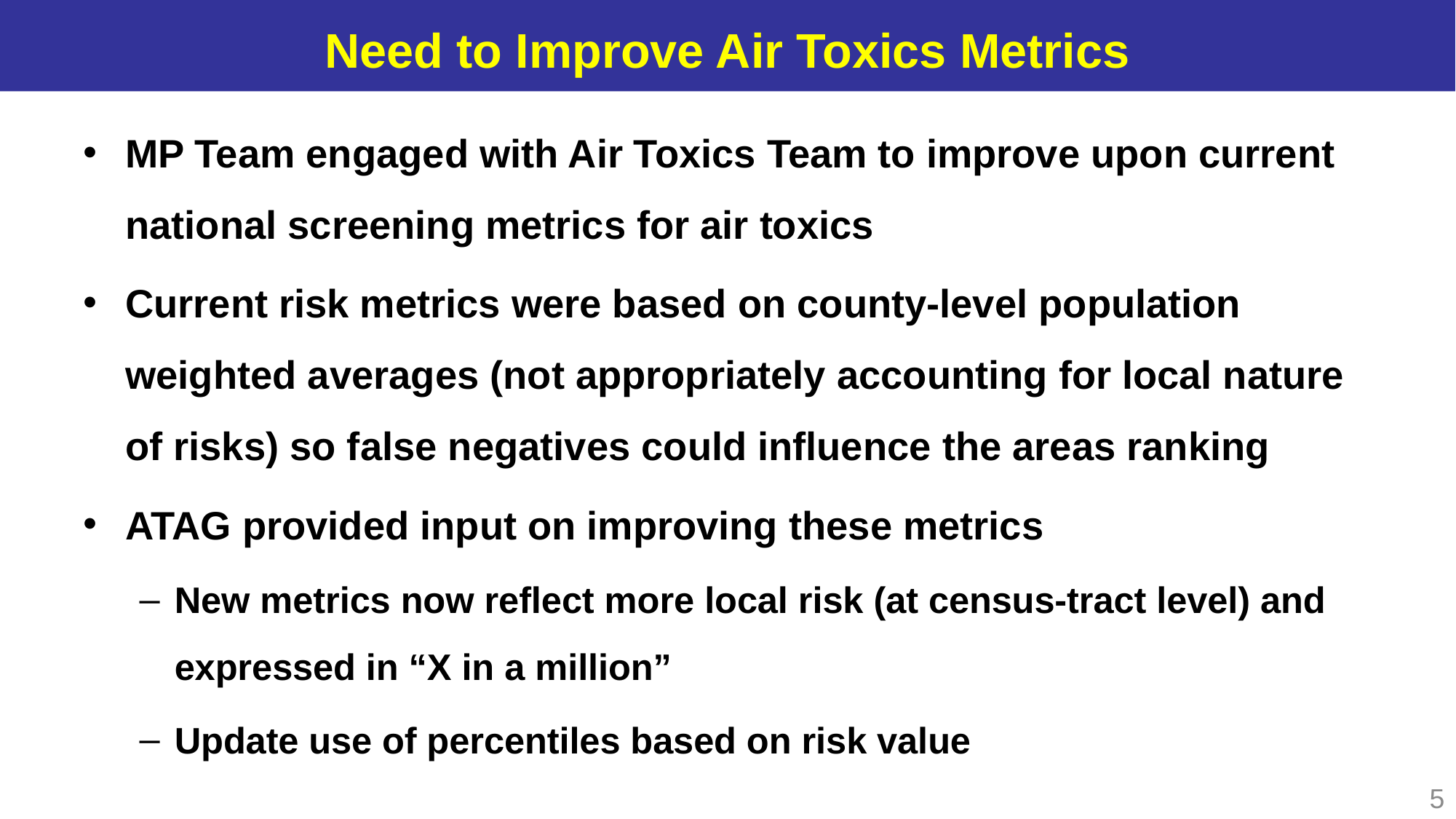

# Need to Improve Air Toxics Metrics
MP Team engaged with Air Toxics Team to improve upon current national screening metrics for air toxics
Current risk metrics were based on county-level population weighted averages (not appropriately accounting for local nature of risks) so false negatives could influence the areas ranking
ATAG provided input on improving these metrics
New metrics now reflect more local risk (at census-tract level) and expressed in “X in a million”
Update use of percentiles based on risk value
5